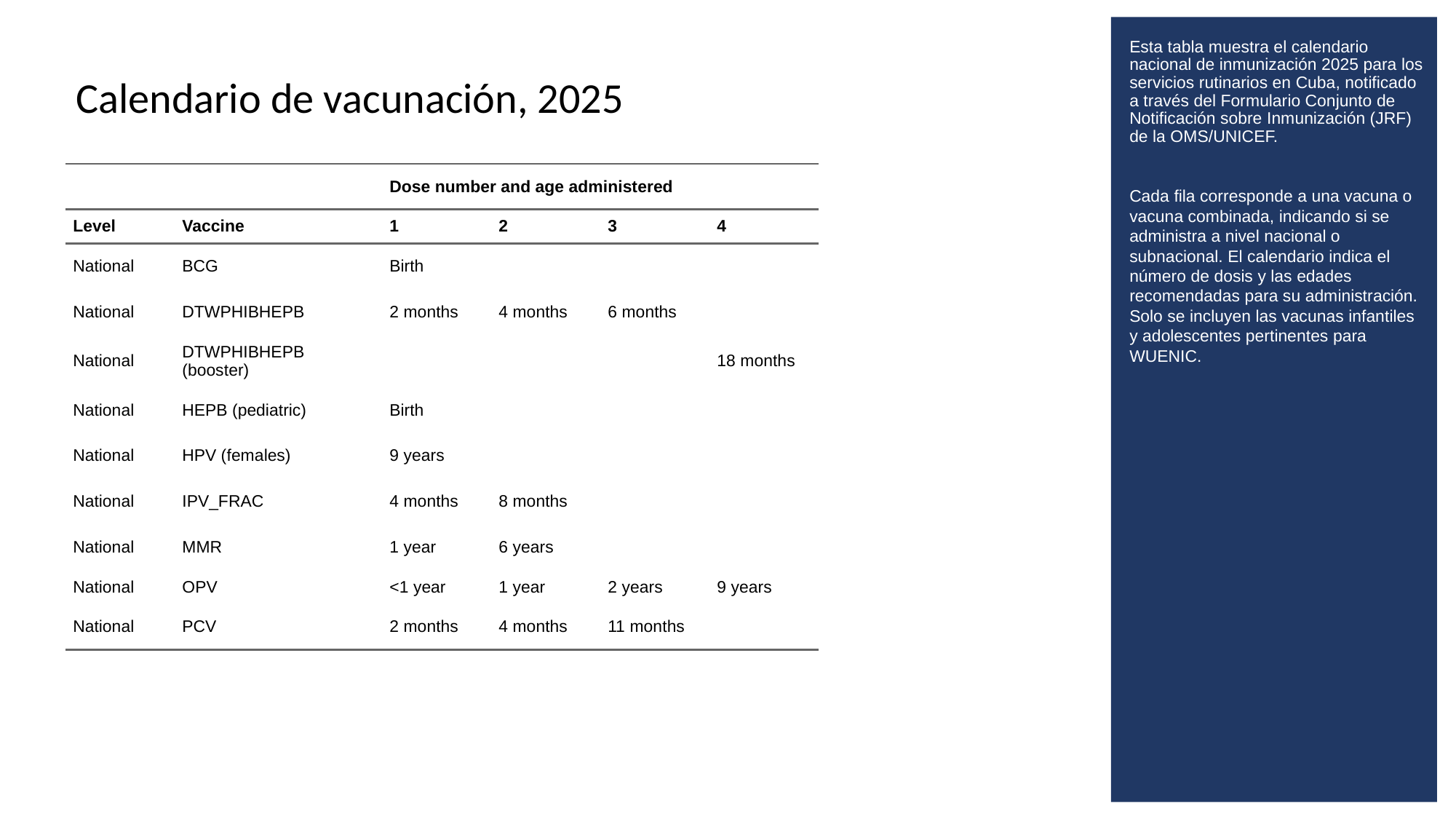

Esta tabla muestra el calendario nacional de inmunización 2025 para los servicios rutinarios en Cuba, notificado a través del Formulario Conjunto de Notificación sobre Inmunización (JRF) de la OMS/UNICEF.

Cada fila corresponde a una vacuna o vacuna combinada, indicando si se administra a nivel nacional o subnacional. El calendario indica el número de dosis y las edades recomendadas para su administración. Solo se incluyen las vacunas infantiles y adolescentes pertinentes para WUENIC.
# Calendario de vacunación, 2025
|  |  | Dose number and age administered | Dose number and age administered | Dose number and age administered | Dose number and age administered |
| --- | --- | --- | --- | --- | --- |
| Level | Vaccine | 1 | 2 | 3 | 4 |
| National | BCG | Birth |  |  |  |
| National | DTWPHIBHEPB | 2 months | 4 months | 6 months |  |
| National | DTWPHIBHEPB (booster) |  |  |  | 18 months |
| National | HEPB (pediatric) | Birth |  |  |  |
| National | HPV (females) | 9 years |  |  |  |
| National | IPV\_FRAC | 4 months | 8 months |  |  |
| National | MMR | 1 year | 6 years |  |  |
| National | OPV | <1 year | 1 year | 2 years | 9 years |
| National | PCV | 2 months | 4 months | 11 months |  |